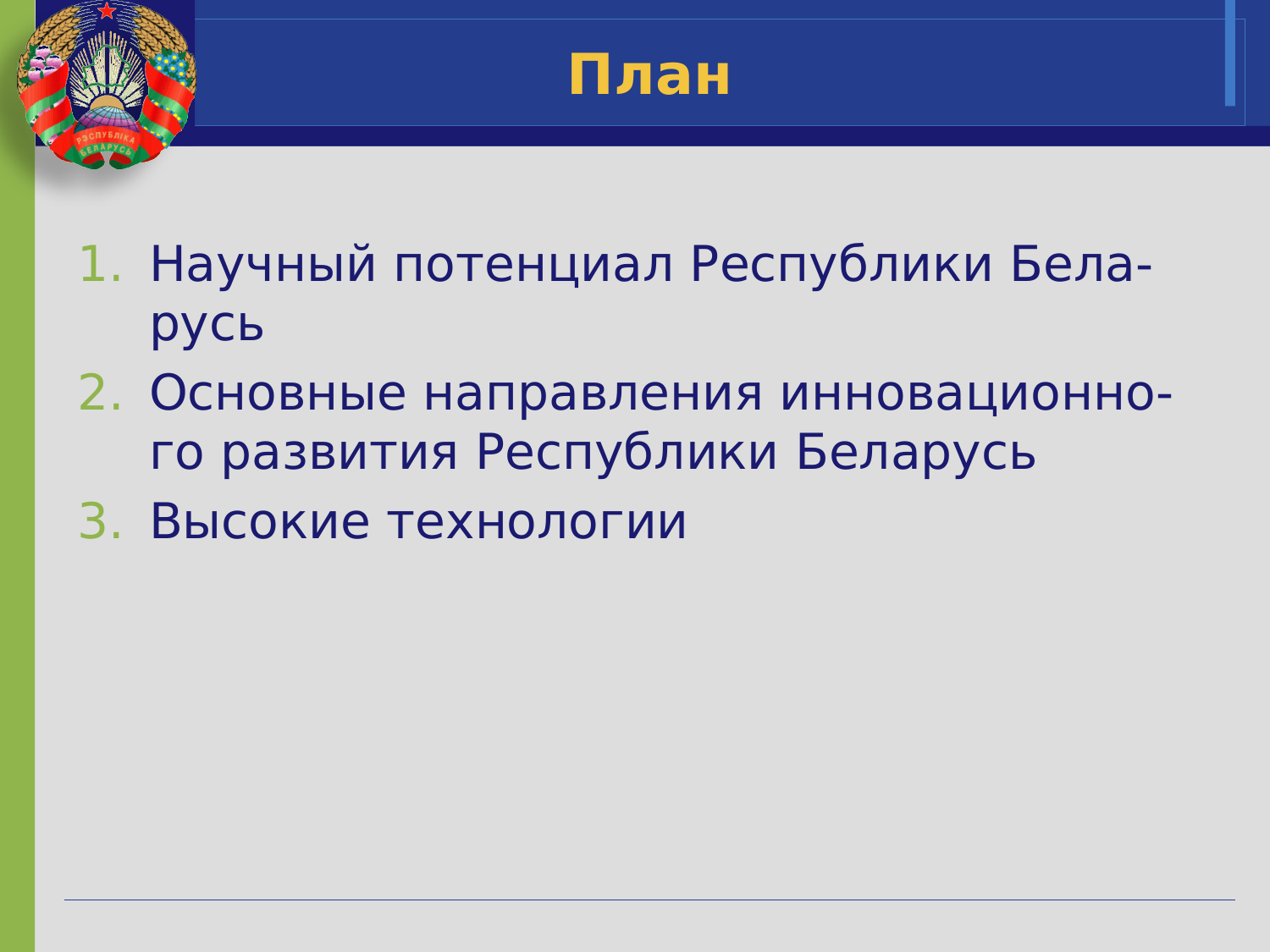

# План
Научный потенциал Республики Бела-русь
Основные направления инновационно-го развития Республики Беларусь
Высокие технологии